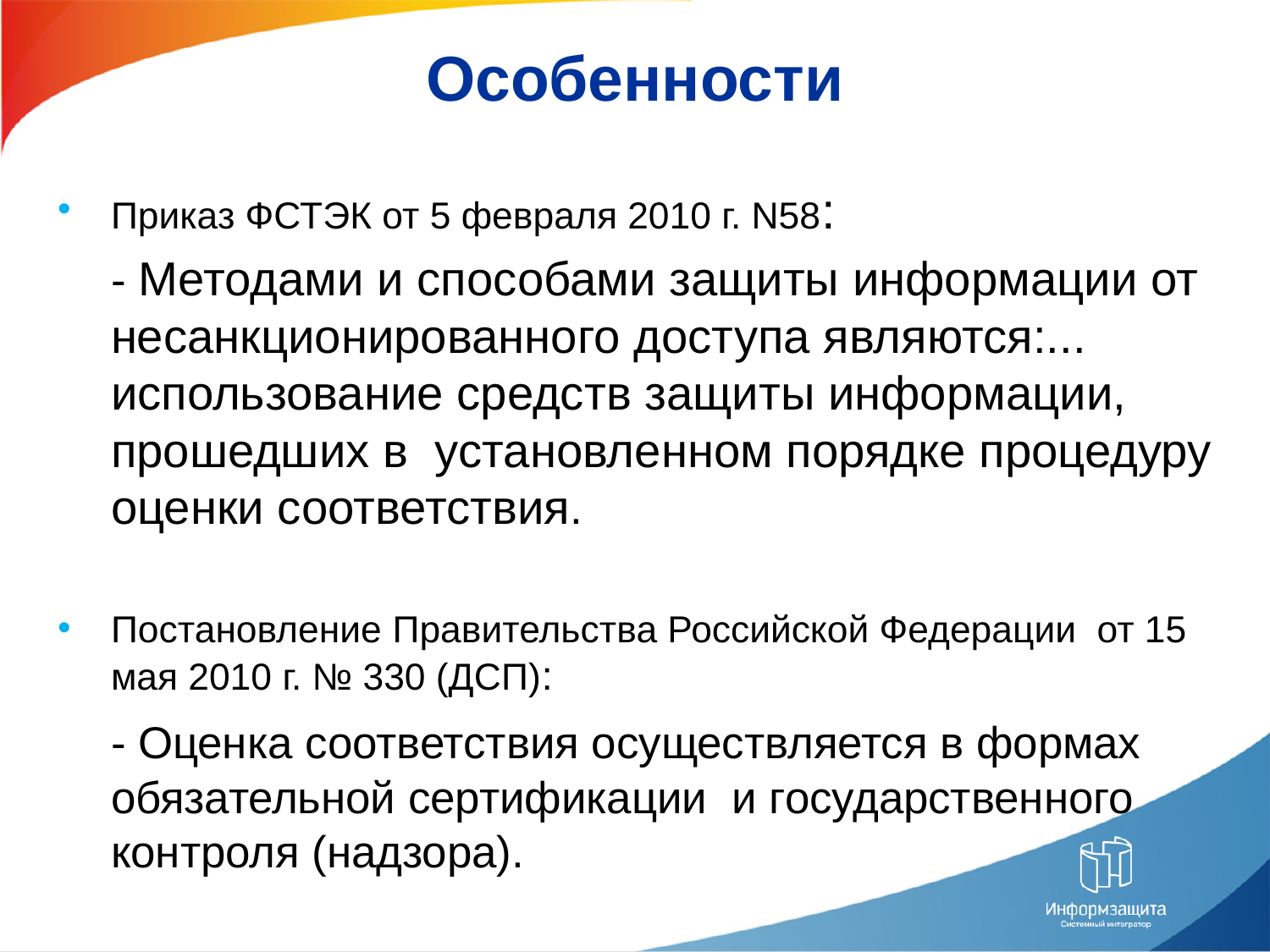

# Особенности
Приказ ФСТЭК от 5 февраля 2010 г. N58:
		- Методами и способами защиты информации от несанкционированного доступа являются:... использование средств защиты информации, прошедших в  установленном порядке процедуру оценки соответствия.

Постановление Правительства Российской Федерации  от 15 мая 2010 г. № 330 (ДСП):
		- Оценка соответствия осуществляется в формах обязательной сертификации  и государственного контроля (надзора).